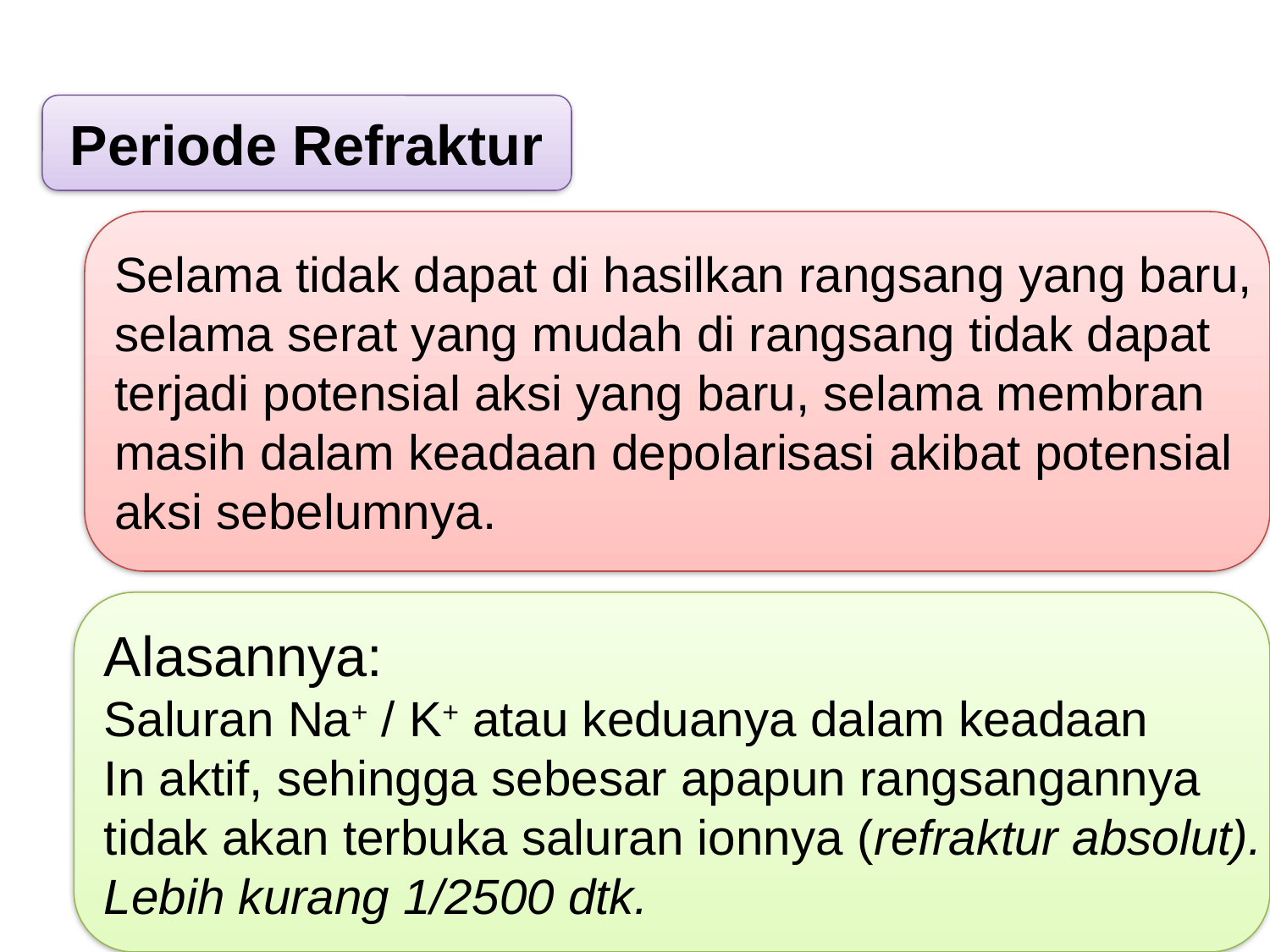

Periode Refraktur
Selama tidak dapat di hasilkan rangsang yang baru,
selama serat yang mudah di rangsang tidak dapat
terjadi potensial aksi yang baru, selama membran
masih dalam keadaan depolarisasi akibat potensial
aksi sebelumnya.
Alasannya:
Saluran Na+ / K+ atau keduanya dalam keadaan
In aktif, sehingga sebesar apapun rangsangannya
tidak akan terbuka saluran ionnya (refraktur absolut).
Lebih kurang 1/2500 dtk.